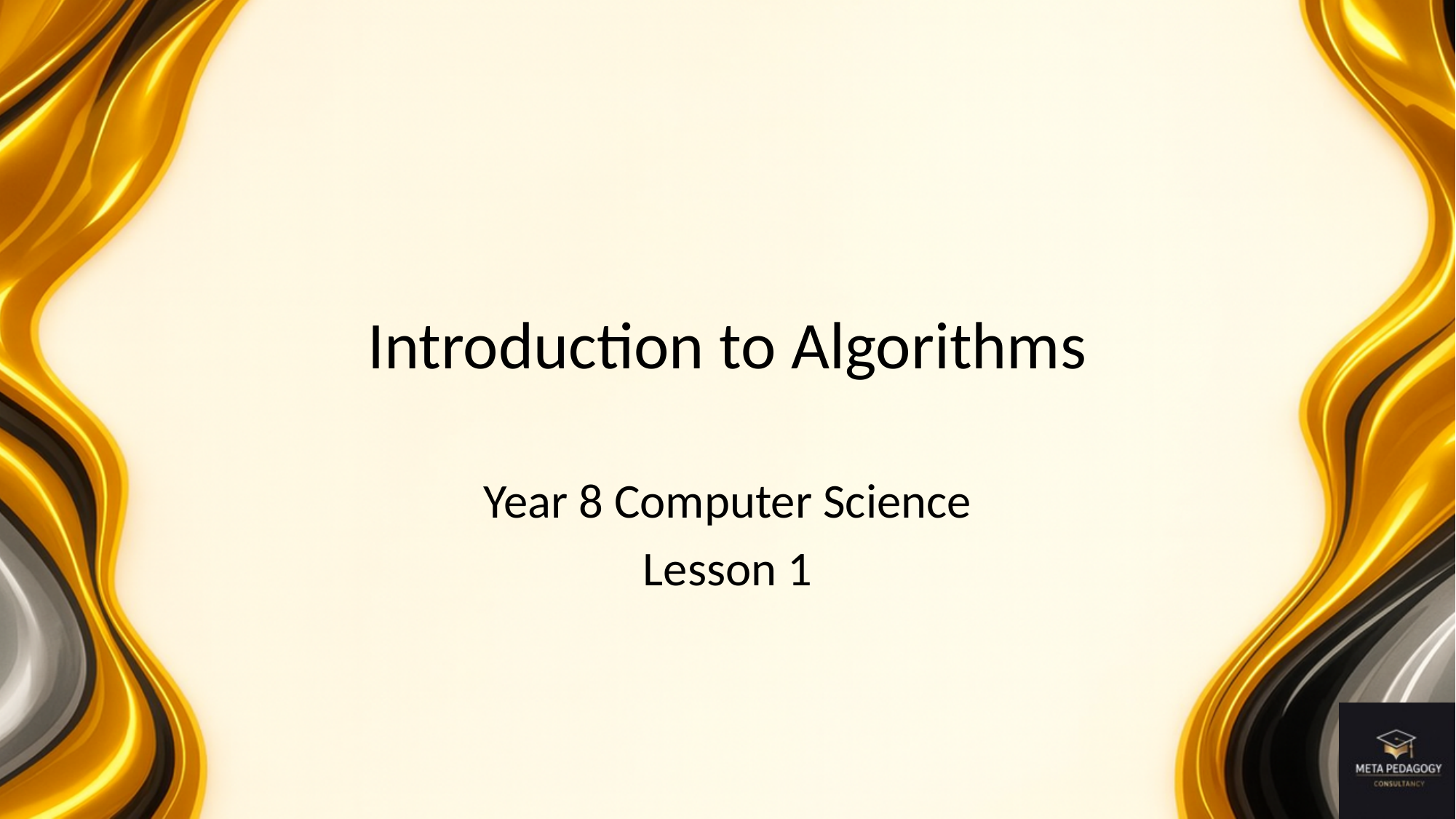

# Introduction to Algorithms
Year 8 Computer Science
Lesson 1